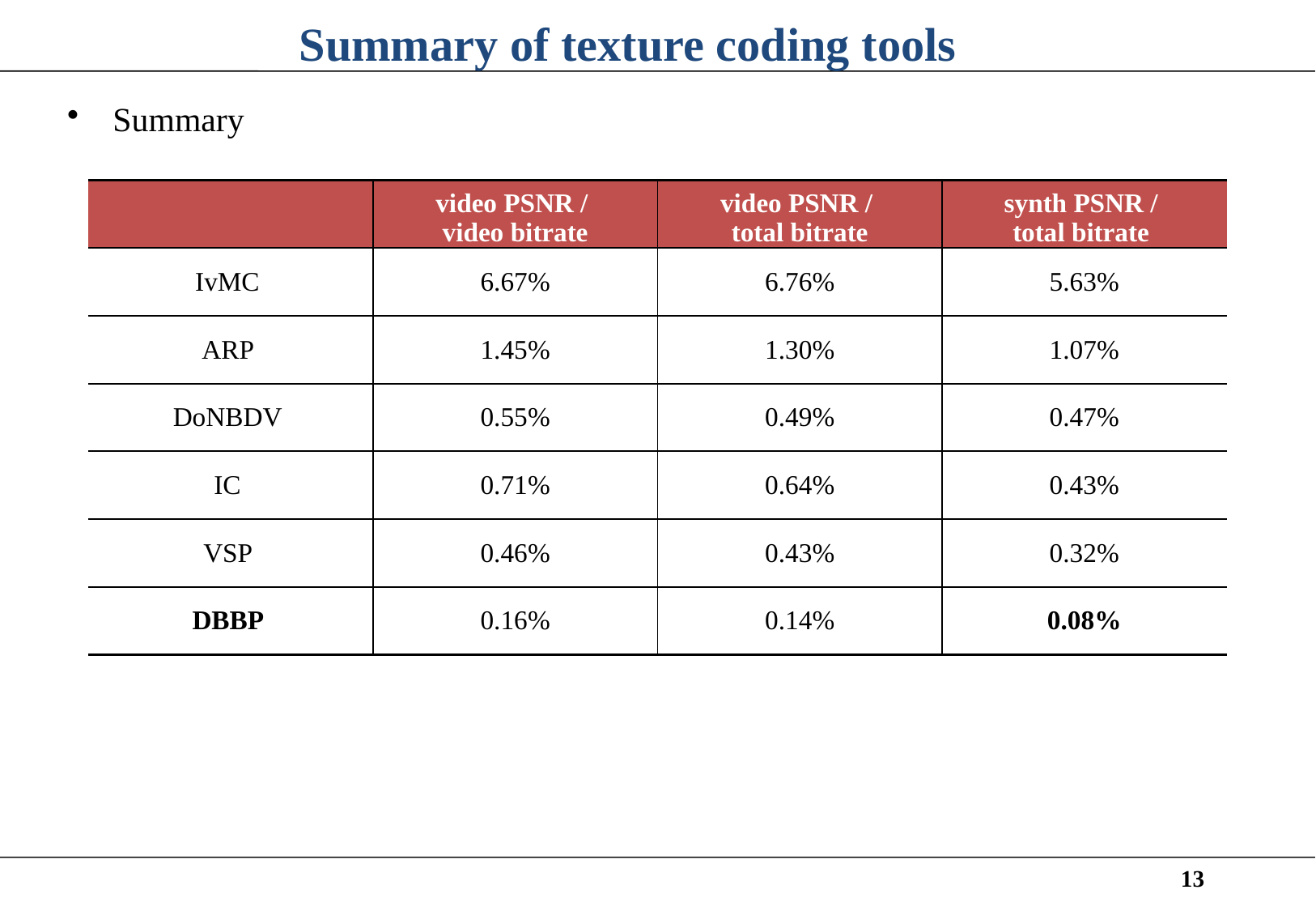

# Summary of texture coding tools
Summary
|  | video PSNR / video bitrate | video PSNR / total bitrate | synth PSNR / total bitrate |
| --- | --- | --- | --- |
| IvMC | 6.67% | 6.76% | 5.63% |
| ARP | 1.45% | 1.30% | 1.07% |
| DoNBDV | 0.55% | 0.49% | 0.47% |
| IC | 0.71% | 0.64% | 0.43% |
| VSP | 0.46% | 0.43% | 0.32% |
| DBBP | 0.16% | 0.14% | 0.08% |
13